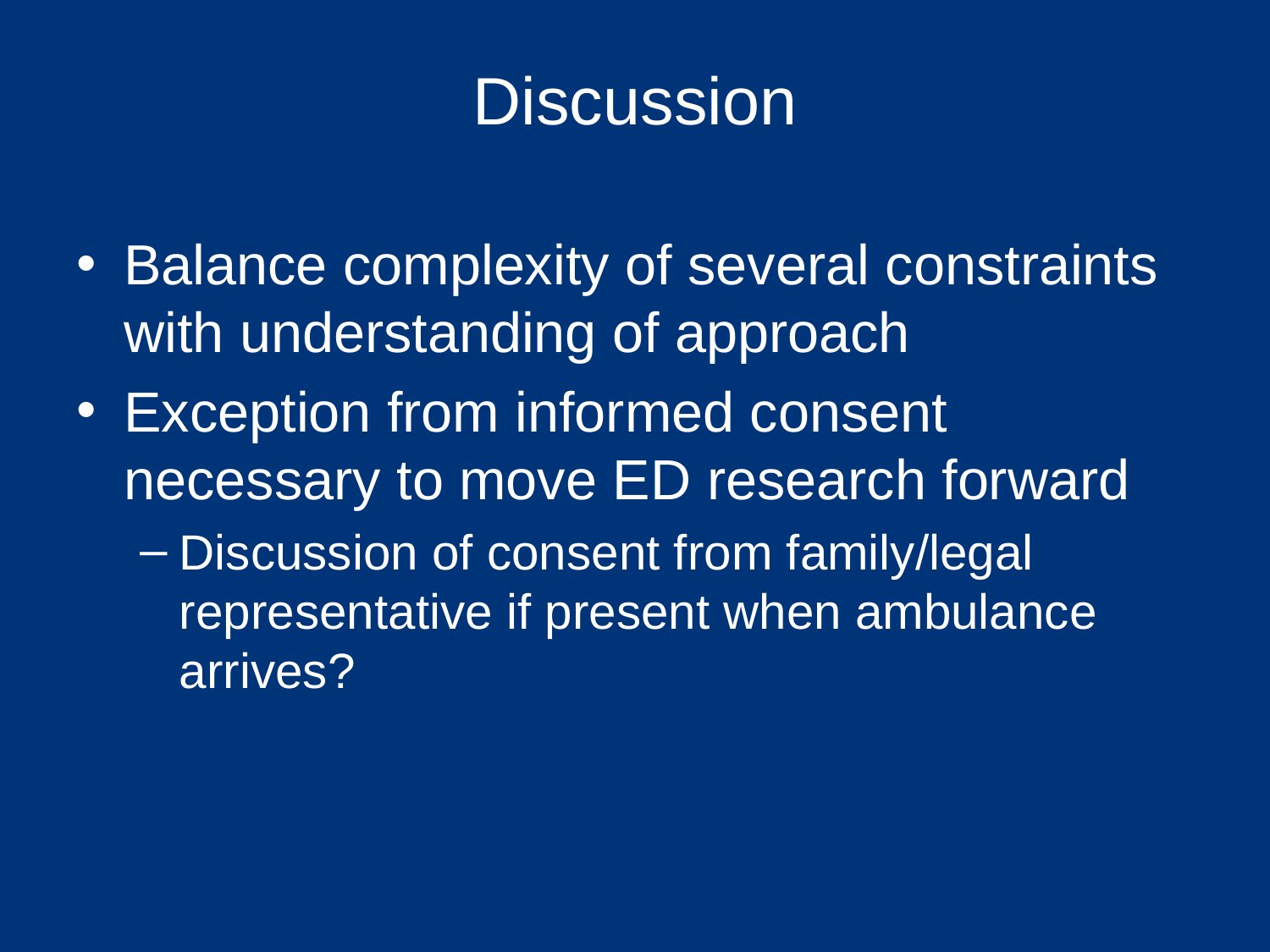

# Discussion
Balance complexity of several constraints with understanding of approach
Exception from informed consent necessary to move ED research forward
Discussion of consent from family/legal representative if present when ambulance arrives?